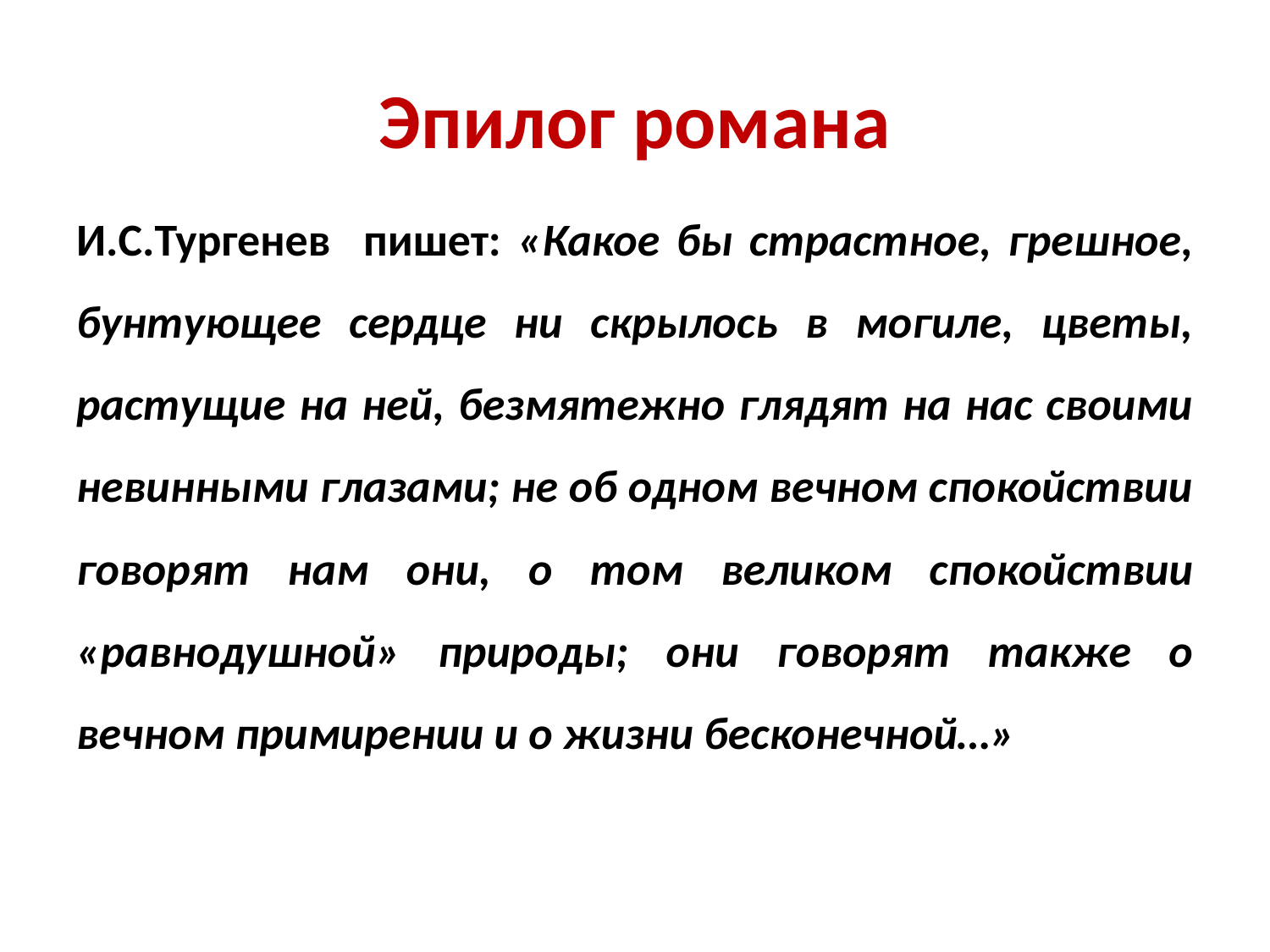

# Эпилог романа
И.С.Тургенев  пишет: «Какое бы страстное, грешное, бунтующее сердце ни скрылось в могиле, цветы, растущие на ней, безмятежно глядят на нас своими невинными глазами; не об одном вечном спокойствии говорят нам они, о том великом спокойствии «равнодушной» природы; они говорят также о вечном примирении и о жизни бесконечной…»